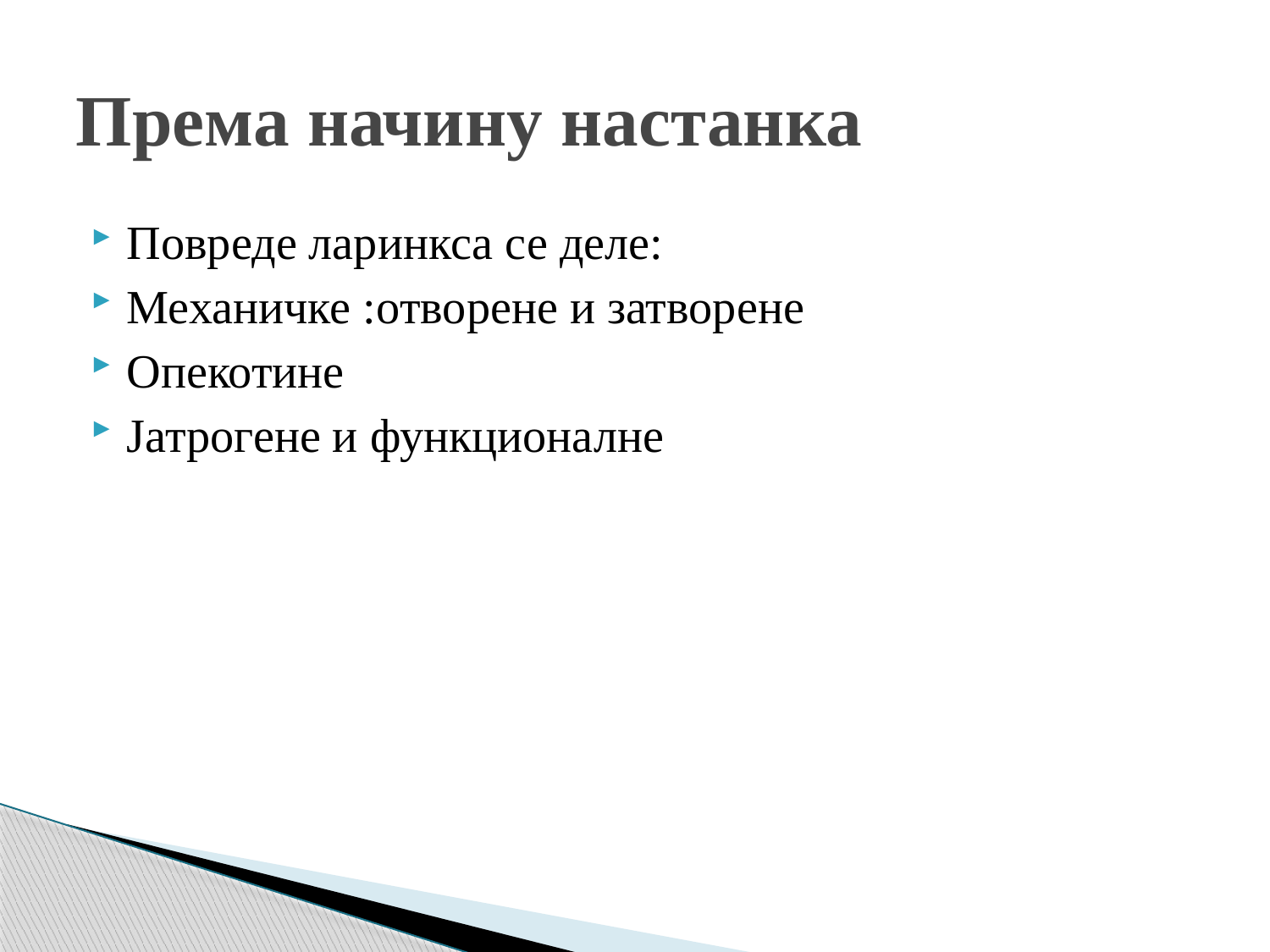

# Према начину настанка
Повреде ларинкса се деле:
Механичке :отворене и затворене
Опекотине
Јатрогене и функционалне